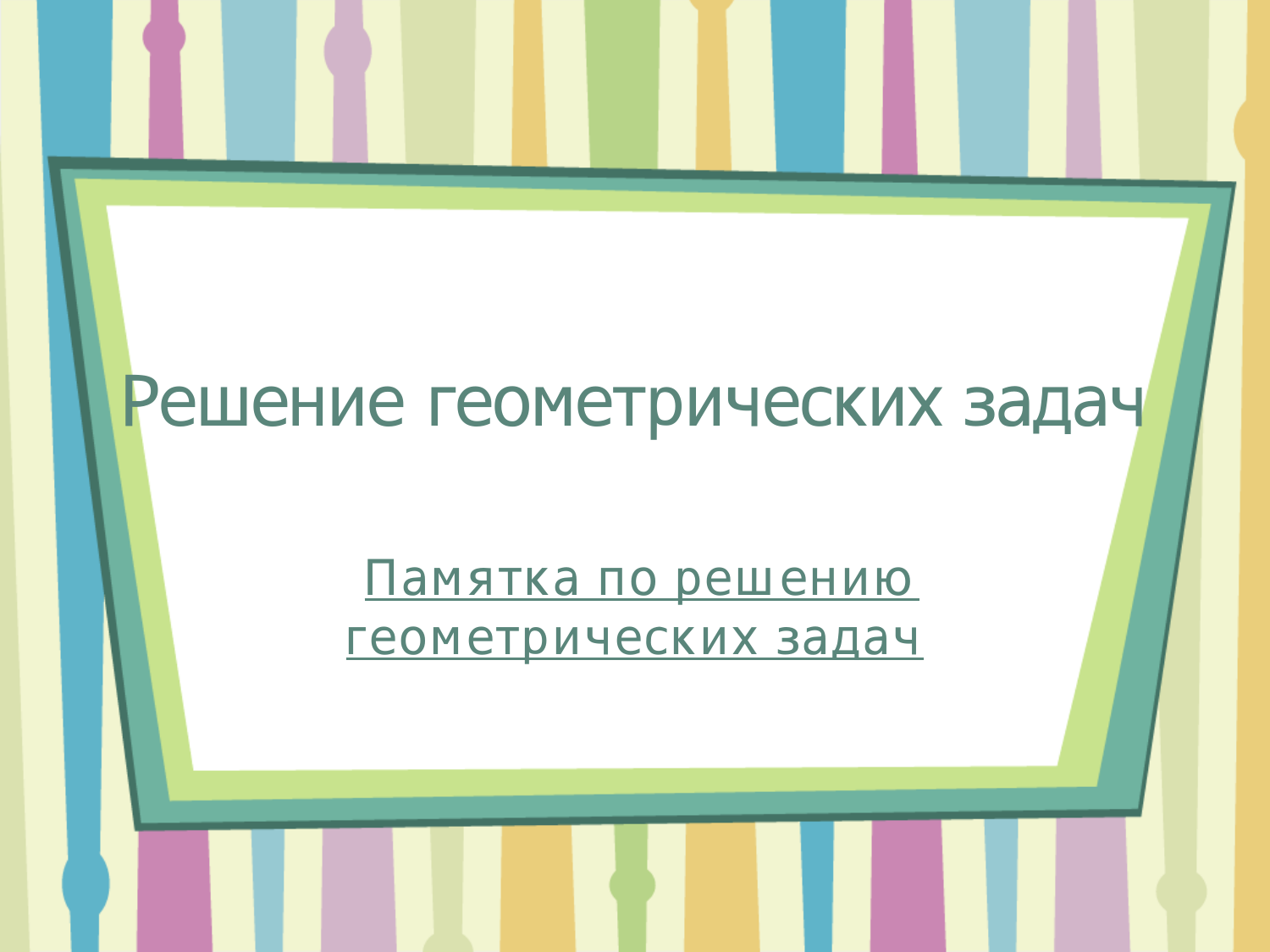

# Решение геометрических задач
 Памятка по решению геометрических задач